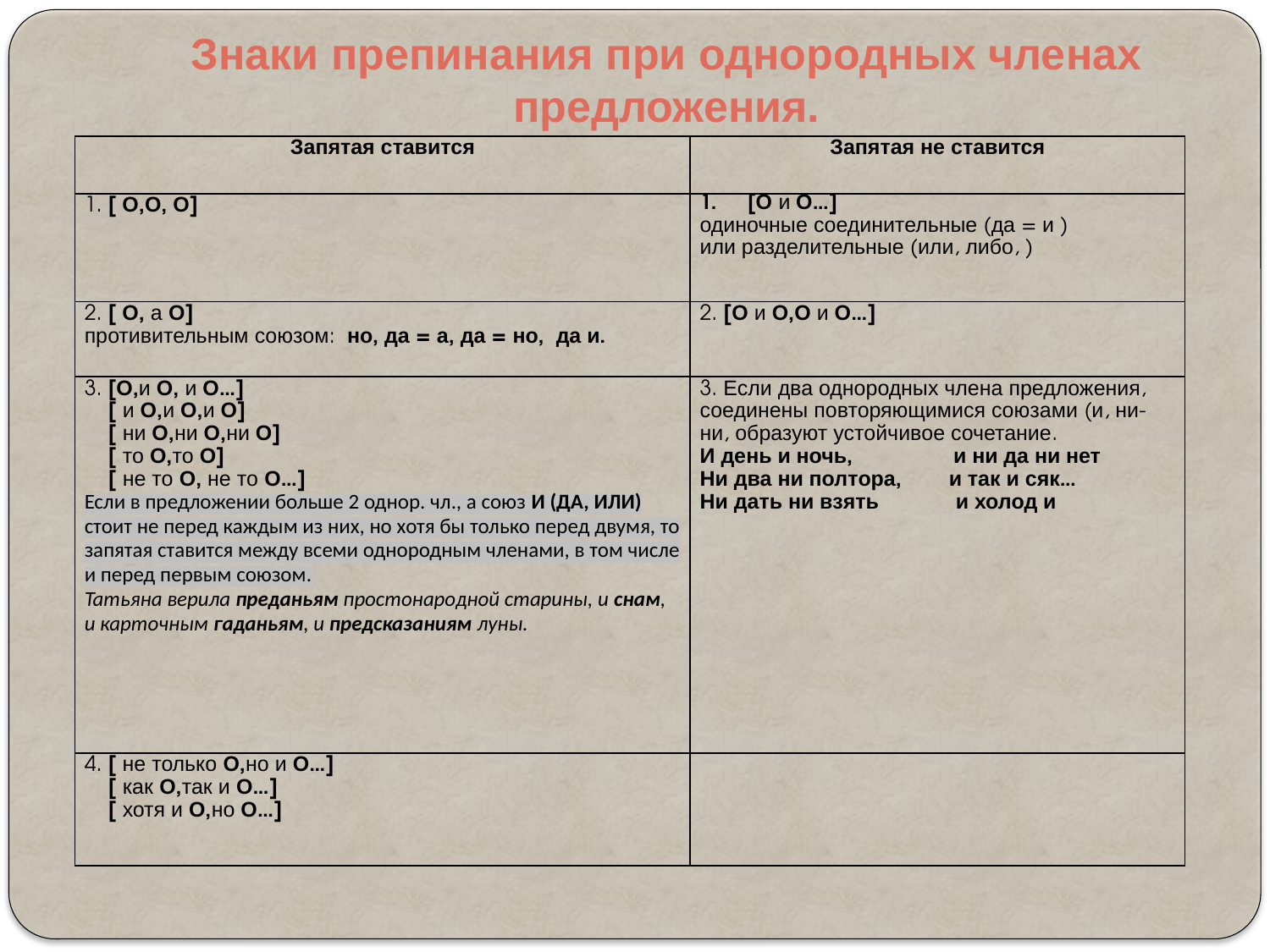

# Знаки препинания при однородных членах предложения.
| Запятая ставится | Запятая не ставится |
| --- | --- |
| 1. [ О,О, О] | [О и О…] одиночные соединительные (да = и ) или разделительные (или, либо, ) |
| 2. [ О, а О] противительным союзом: но, да = а, да = но, да и. | 2. [О и О,О и О…] |
| 3. [О,и О, и О…] [ и О,и О,и О] [ ни О,ни О,ни О] [ то О,то О] [ не то О, не то О…] Если в предложении больше 2 однор. чл., а союз И (ДА, ИЛИ) стоит не перед каждым из них, но хотя бы только перед двумя, то запятая ставится между всеми однородным членами, в том числе и перед первым союзом. Татьяна верила преданьям простонародной старины, и снам, и карточным гаданьям, и предсказаниям луны. | 3. Если два однородных члена предложения, соединены повторяющимися союзами (и, ни- ни, образуют устойчивое сочетание. И день и ночь, и ни да ни нет Ни два ни полтора, и так и сяк… Ни дать ни взять и холод и |
| 4. [ не только О,но и О…] [ как О,так и О…] [ хотя и О,но О…] |  |